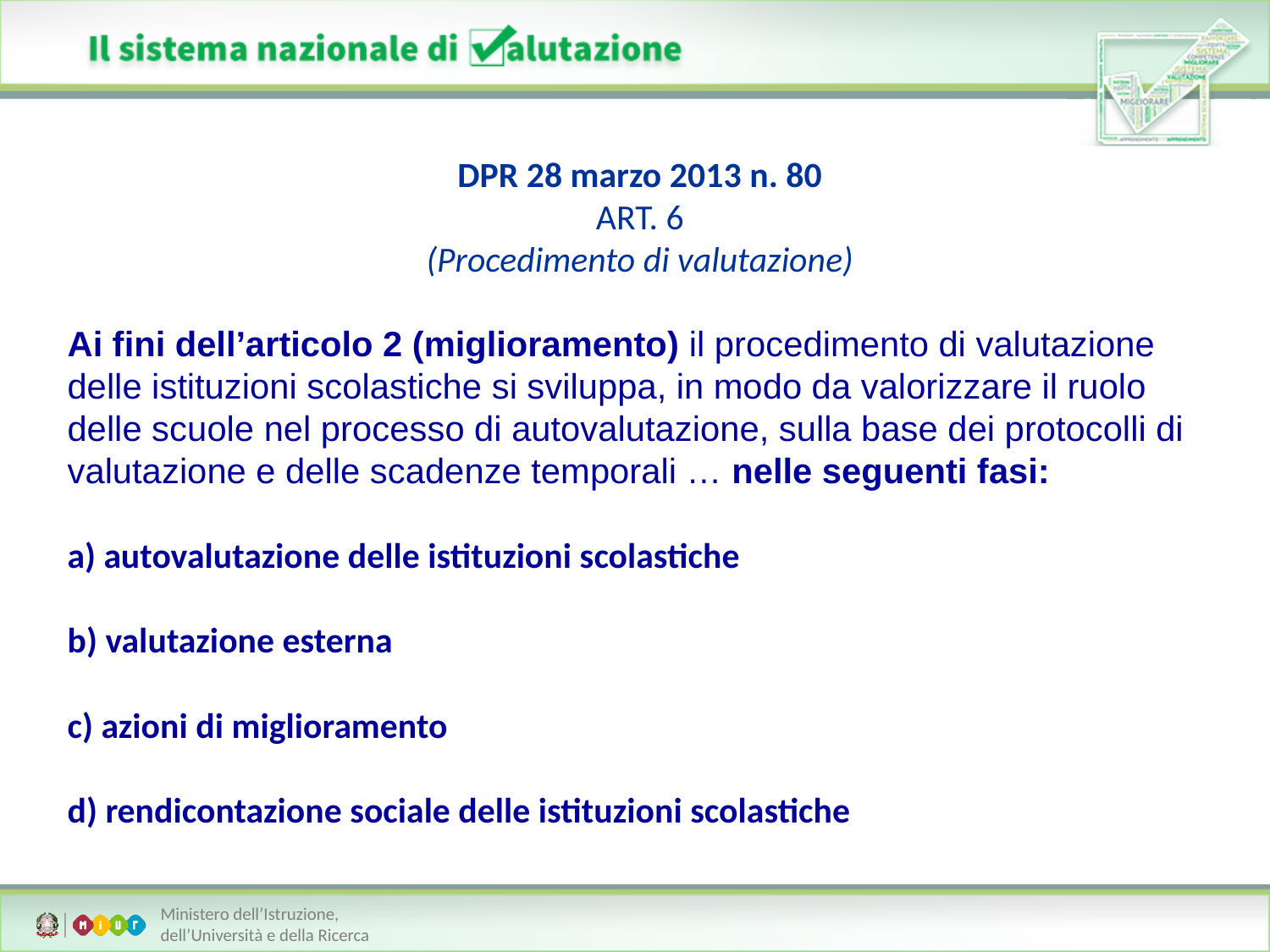

DPR 28 marzo 2013 n. 80
ART. 6
(Procedimento di valutazione)

Ai fini dell’articolo 2 (miglioramento) il procedimento di valutazione delle istituzioni scolastiche si sviluppa, in modo da valorizzare il ruolo delle scuole nel processo di autovalutazione, sulla base dei protocolli di valutazione e delle scadenze temporali … nelle seguenti fasi:

a) autovalutazione delle istituzioni scolastiche

b) valutazione esterna

c) azioni di miglioramento

d) rendicontazione sociale delle istituzioni scolastiche